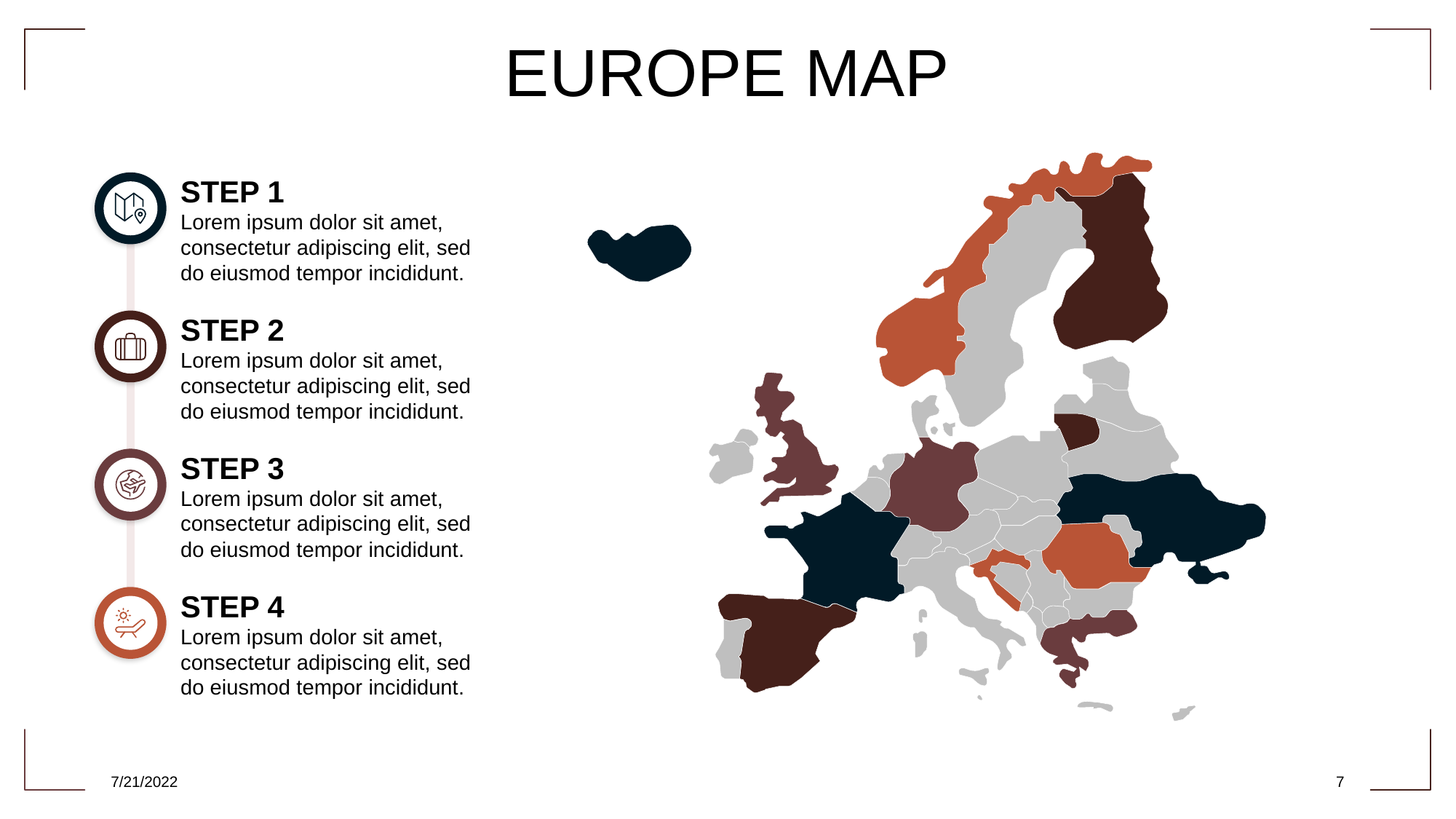

EUROPE MAP

STEP 1

Lorem ipsum dolor sit amet, consectetur adipiscing elit, sed do eiusmod tempor incididunt.

STEP 2

Lorem ipsum dolor sit amet, consectetur adipiscing elit, sed do eiusmod tempor incididunt.

STEP 3

Lorem ipsum dolor sit amet, consectetur adipiscing elit, sed do eiusmod tempor incididunt.

STEP 4

Lorem ipsum dolor sit amet, consectetur adipiscing elit, sed do eiusmod tempor incididunt.

7/21/2022
7